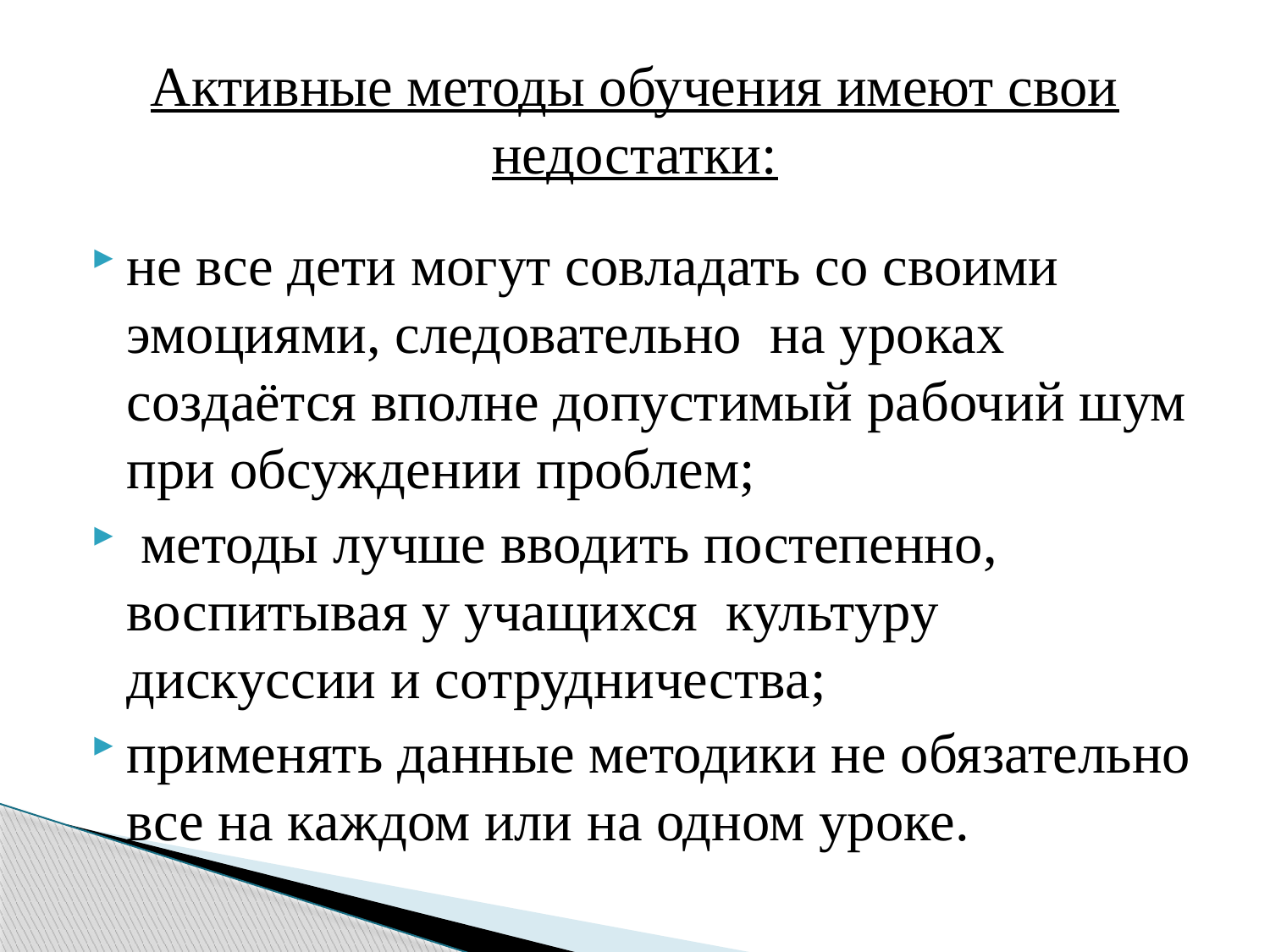

# Активные методы обучения имеют свои недостатки:

не все дети могут совладать со своими эмоциями, следовательно  на уроках создаётся вполне допустимый рабочий шум при обсуждении проблем;
 методы лучше вводить постепенно, воспитывая у учащихся  культуру дискуссии и сотрудничества;
применять данные методики не обязательно все на каждом или на одном уроке.